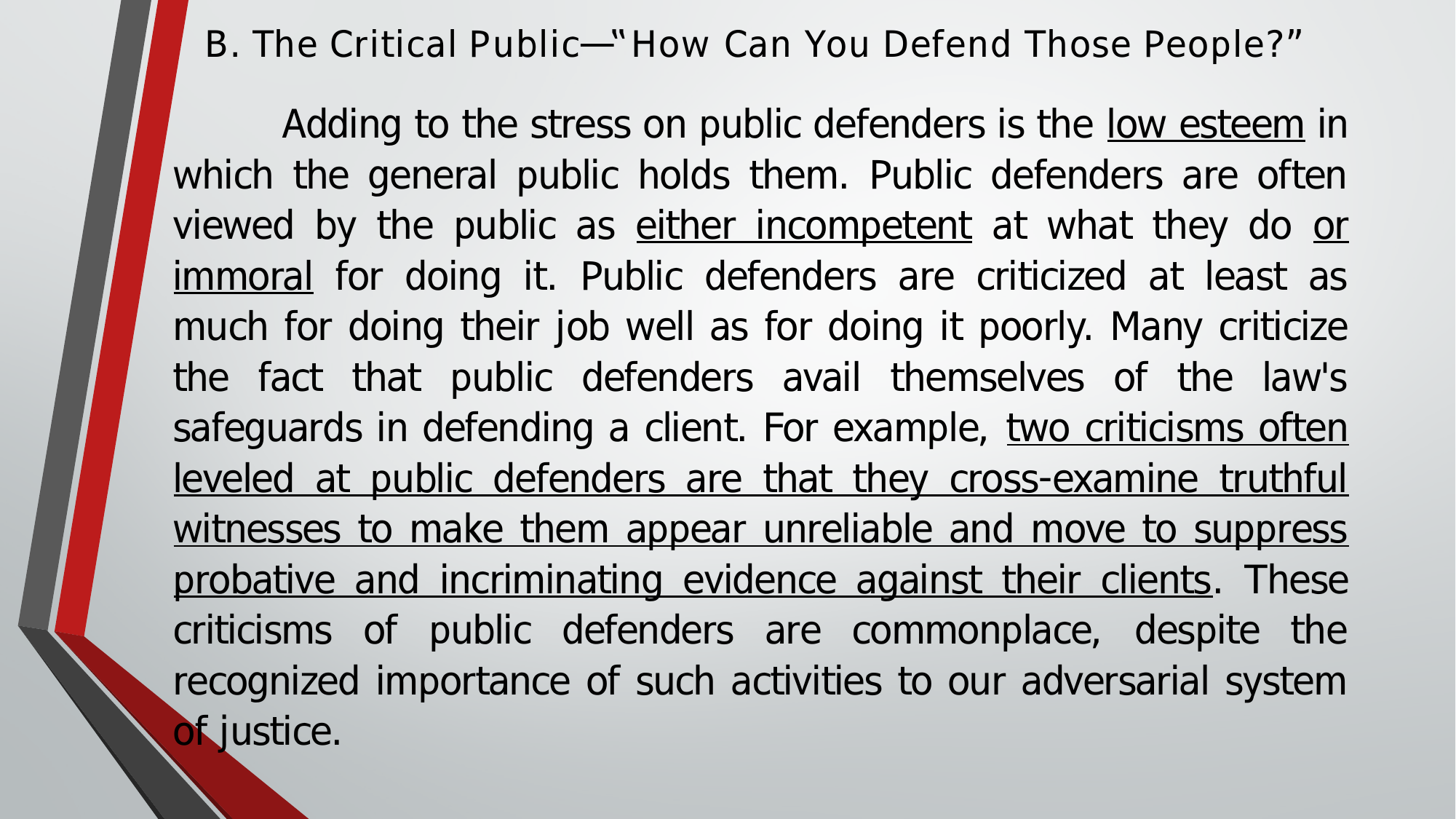

B. The Critical Public—“How Can You Defend Those People?”

	Adding to the stress on public defenders is the low esteem in which the general public holds them. Public defenders are often viewed by the public as either incompetent at what they do or immoral for doing it. Public defenders are criticized at least as much for doing their job well as for doing it poorly. Many criticize the fact that public defenders avail themselves of the law's safeguards in defending a client. For example, two criticisms often leveled at public defenders are that they cross-examine truthful witnesses to make them appear unreliable and move to suppress probative and incriminating evidence against their clients. These criticisms of public defenders are commonplace, despite the recognized importance of such activities to our adversarial system of justice.